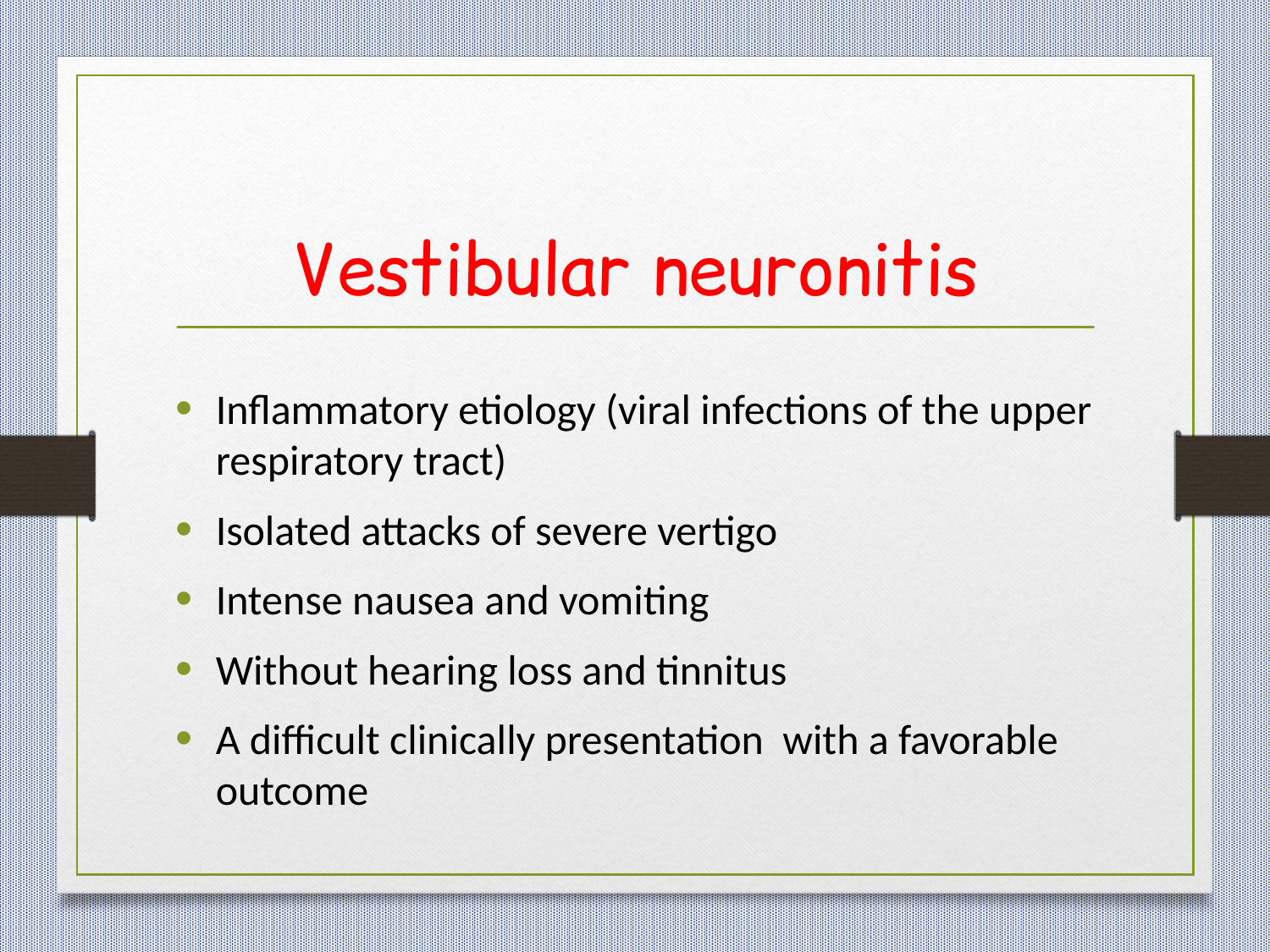

# Vestibular neuronitis
Inflammatory etiology (viral infections of the upper respiratory tract)
Isolated attacks of severe vertigo
Intense nausea and vomiting
Without hearing loss and tinnitus
A difficult clinically presentation  with a favorable outcome